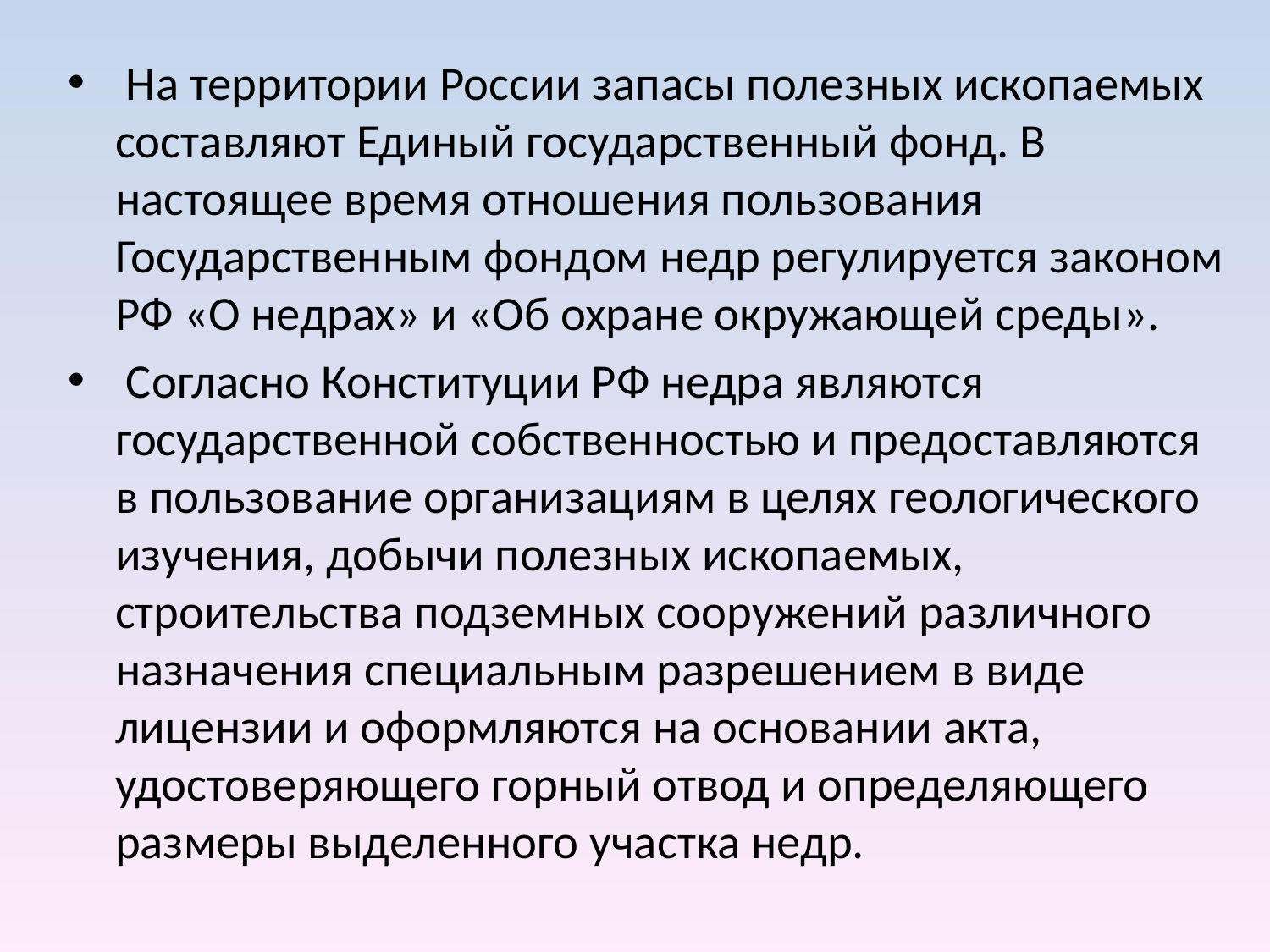

На территории России запасы полезных ископаемых составляют Единый государственный фонд. В настоящее время отношения пользования Государственным фондом недр регулируется законом РФ «О недрах» и «Об охране окружающей среды».
 Согласно Конституции РФ недра являются государственной собственностью и предоставляются в пользование организациям в целях геологического изучения, добычи полезных ископаемых, строительства подземных сооружений различного назначения специальным разрешением в виде лицензии и оформляются на основании акта, удостоверяющего горный отвод и определяющего размеры выделенного участка недр.